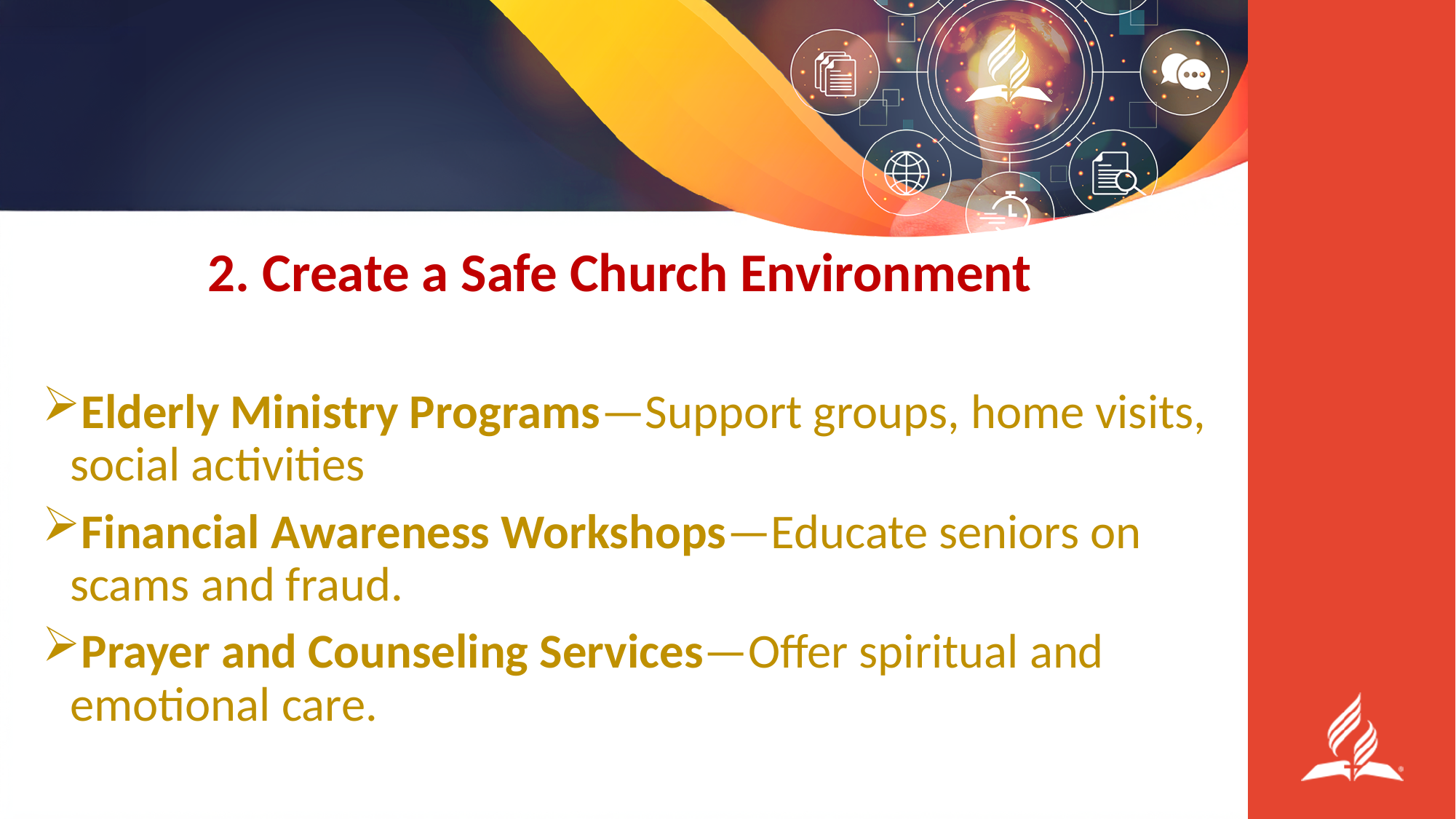

#
2. Create a Safe Church Environment

Elderly Ministry Programs—Support groups, home visits, social activities
Financial Awareness Workshops—Educate seniors on scams and fraud.
Prayer and Counseling Services—Offer spiritual and emotional care.